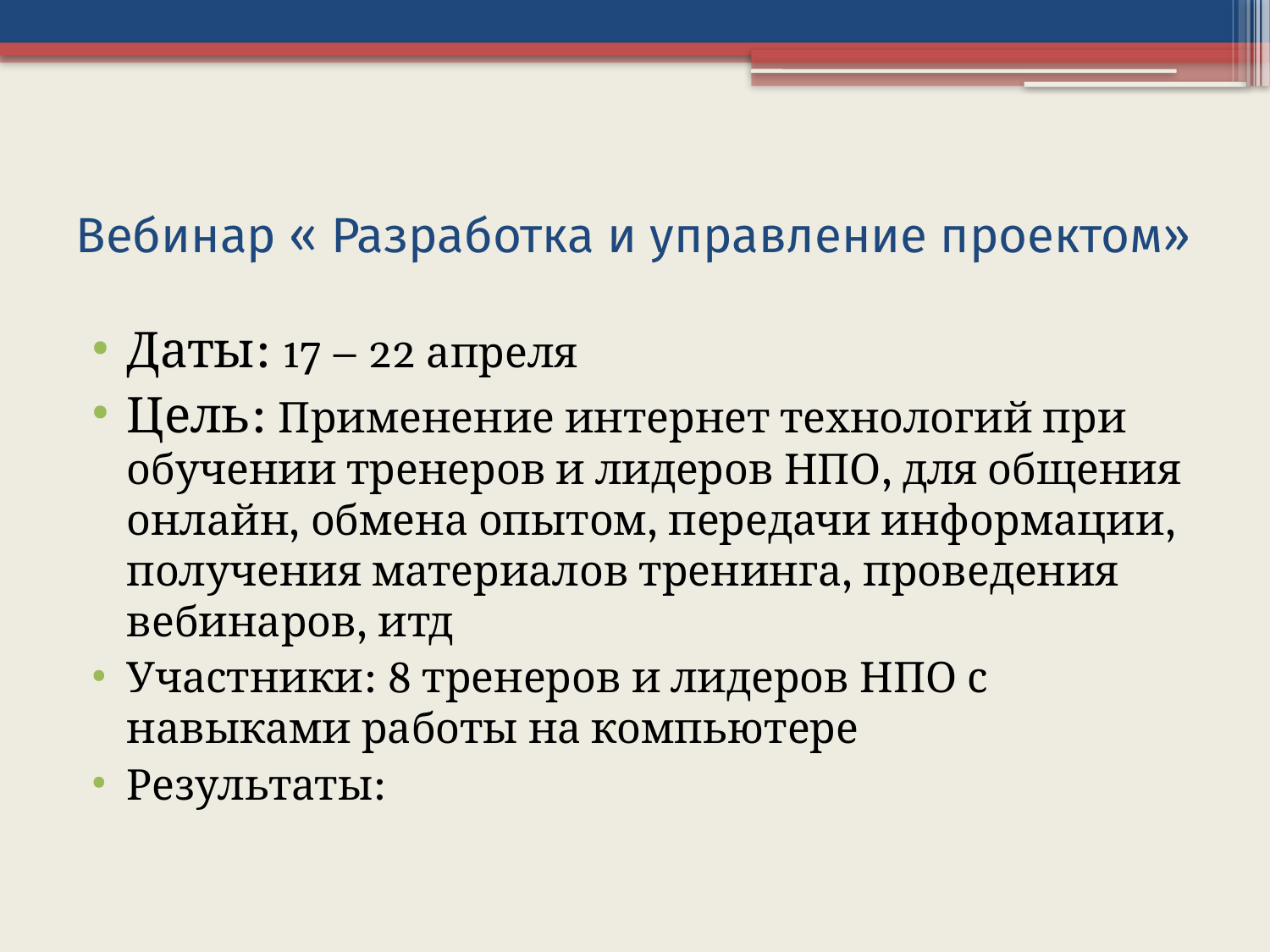

# Вебинар « Разработка и управление проектом»
Даты: 17 – 22 апреля
Цель: Применение интернет технологий при обучении тренеров и лидеров НПО, для общения онлайн, обмена опытом, передачи информации, получения материалов тренинга, проведения вебинаров, итд
Участники: 8 тренеров и лидеров НПО с навыками работы на компьютере
Результаты: